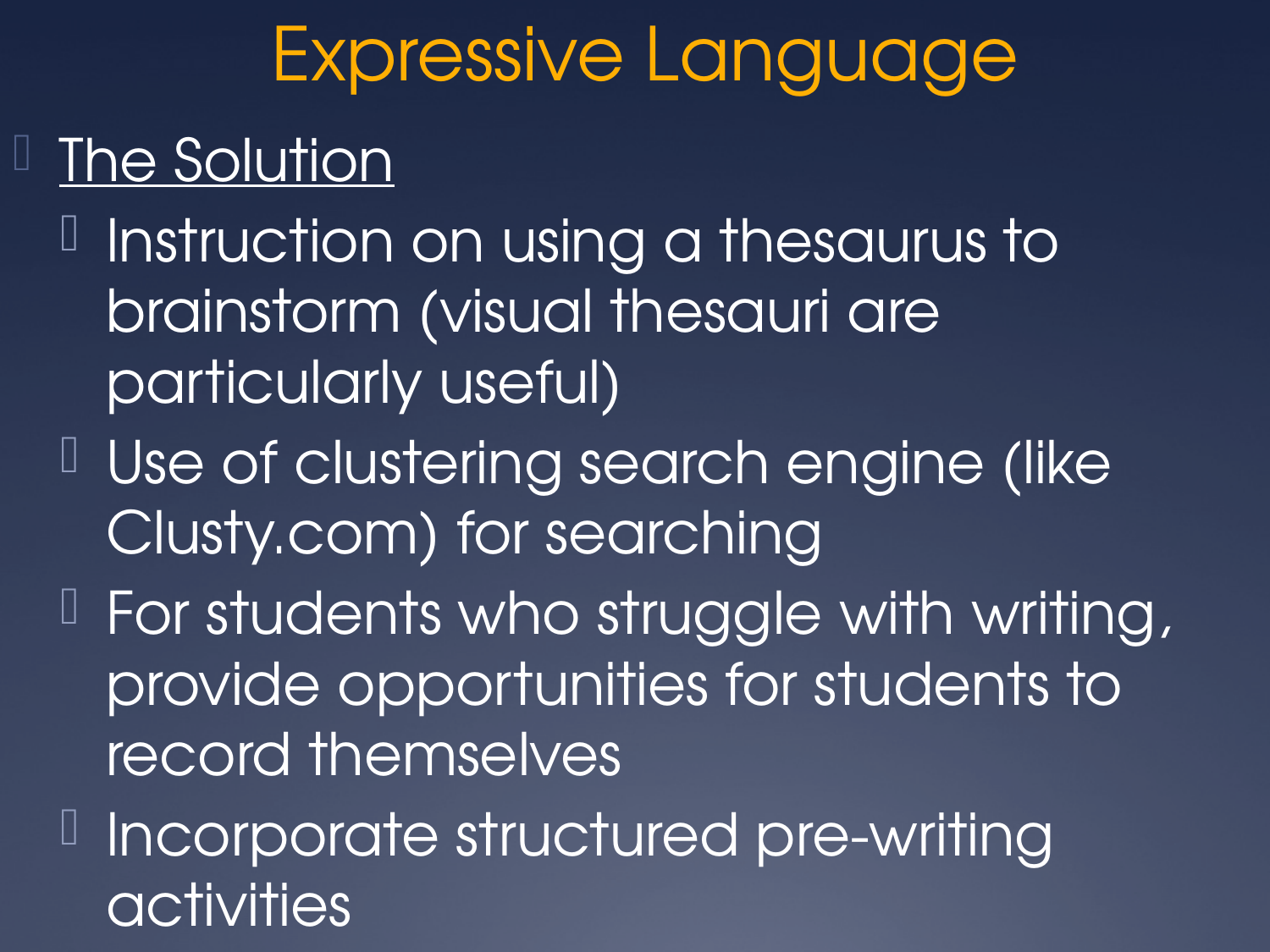

# Expressive Language
The Solution
Instruction on using a thesaurus to brainstorm (visual thesauri are particularly useful)
Use of clustering search engine (like Clusty.com) for searching
For students who struggle with writing, provide opportunities for students to record themselves
Incorporate structured pre-writing activities